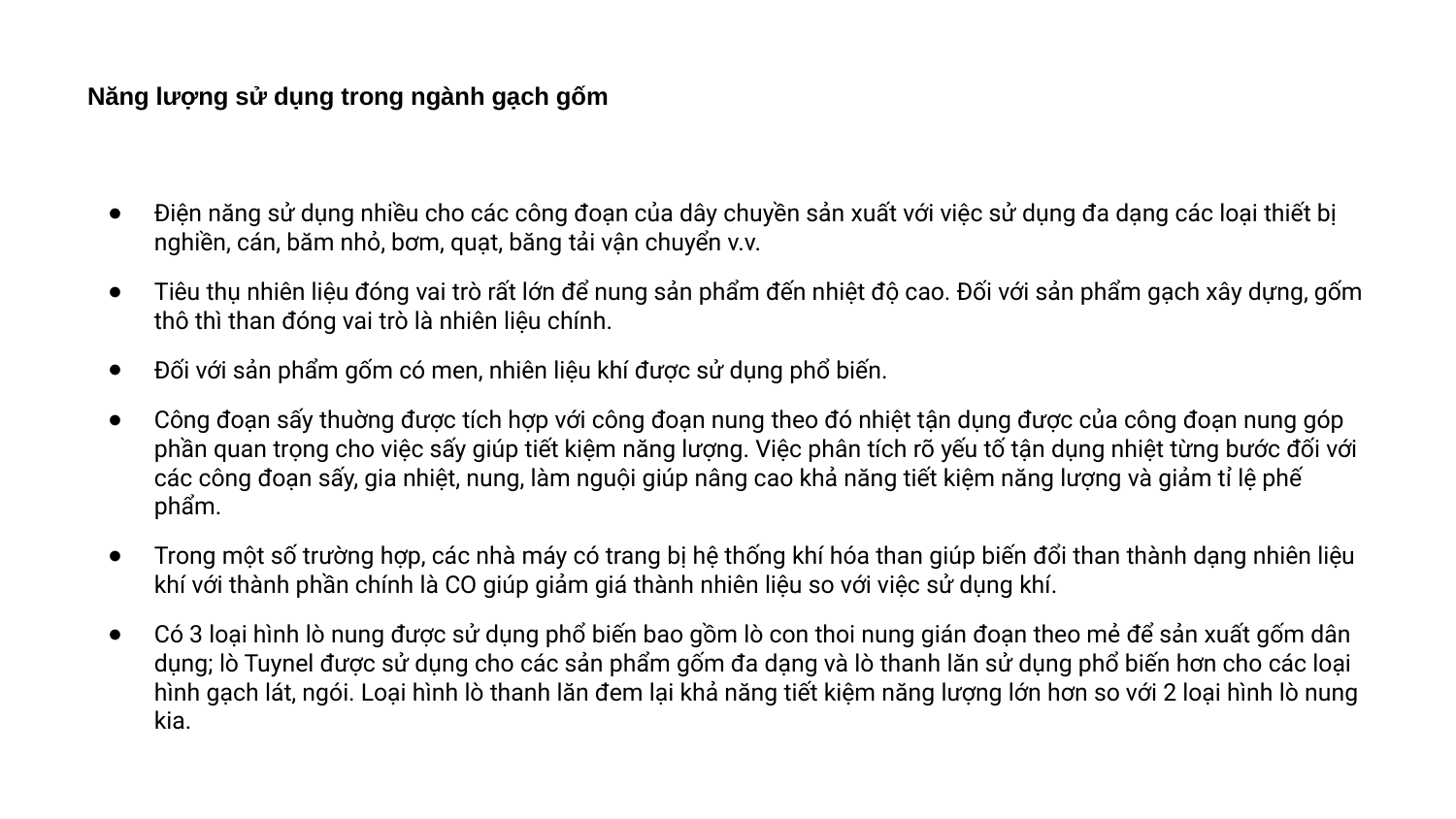

# Năng lượng sử dụng trong ngành gạch gốm
Điện năng sử dụng nhiều cho các công đoạn của dây chuyền sản xuất với việc sử dụng đa dạng các loại thiết bị nghiền, cán, băm nhỏ, bơm, quạt, băng tải vận chuyển v.v.
Tiêu thụ nhiên liệu đóng vai trò rất lớn để nung sản phẩm đến nhiệt độ cao. Đối với sản phẩm gạch xây dựng, gốm thô thì than đóng vai trò là nhiên liệu chính.
Đối với sản phẩm gốm có men, nhiên liệu khí được sử dụng phổ biến.
Công đoạn sấy thuờng được tích hợp với công đoạn nung theo đó nhiệt tận dụng được của công đoạn nung góp phần quan trọng cho việc sấy giúp tiết kiệm năng lượng. Việc phân tích rõ yếu tố tận dụng nhiệt từng bước đối với các công đoạn sấy, gia nhiệt, nung, làm nguội giúp nâng cao khả năng tiết kiệm năng lượng và giảm tỉ lệ phế phẩm.
Trong một số trường hợp, các nhà máy có trang bị hệ thống khí hóa than giúp biến đổi than thành dạng nhiên liệu khí với thành phần chính là CO giúp giảm giá thành nhiên liệu so với việc sử dụng khí.
Có 3 loại hình lò nung được sử dụng phổ biến bao gồm lò con thoi nung gián đoạn theo mẻ để sản xuất gốm dân dụng; lò Tuynel được sử dụng cho các sản phẩm gốm đa dạng và lò thanh lăn sử dụng phổ biến hơn cho các loại hình gạch lát, ngói. Loại hình lò thanh lăn đem lại khả năng tiết kiệm năng lượng lớn hơn so với 2 loại hình lò nung kia.